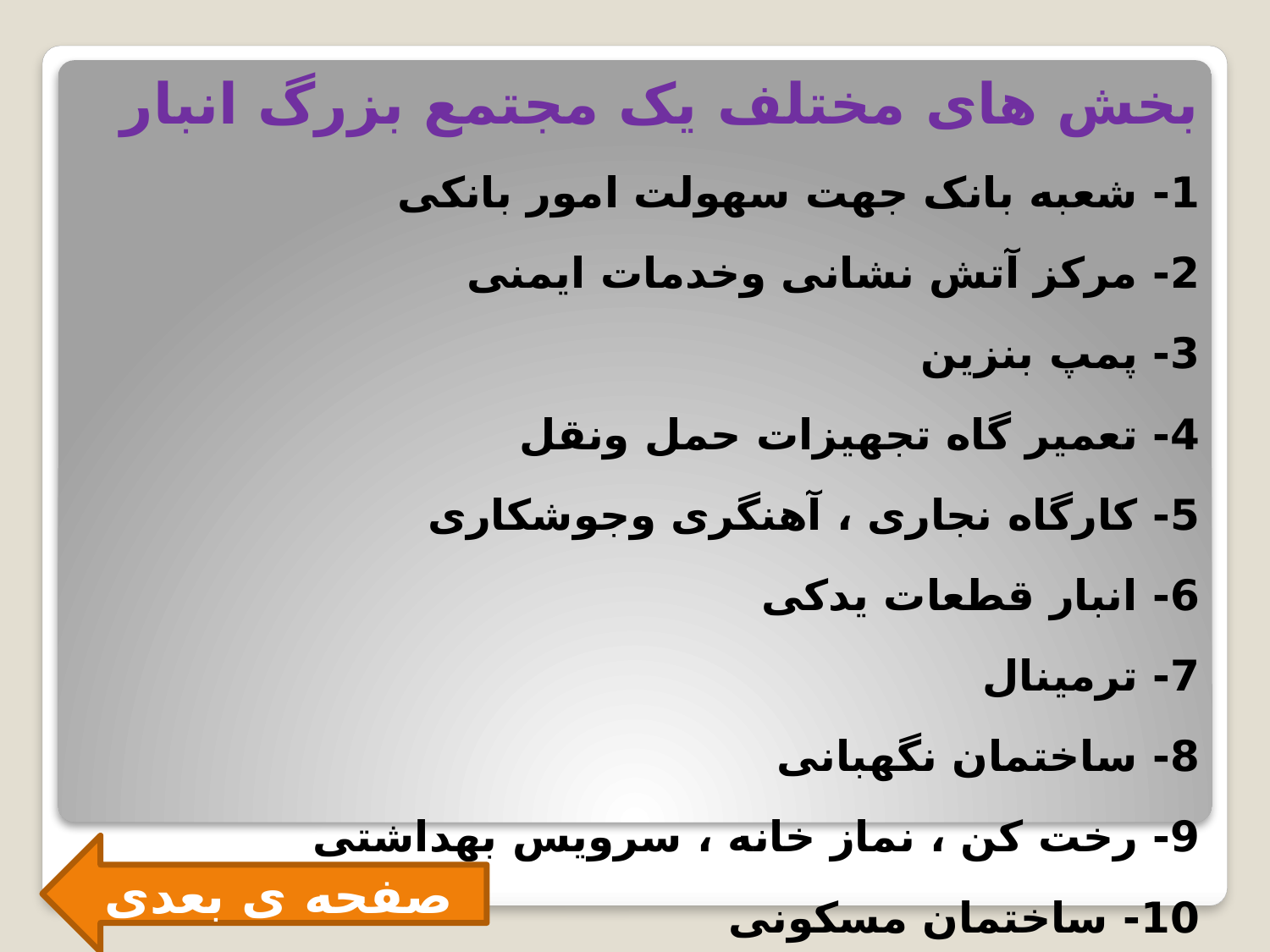

بخش های مختلف یک مجتمع بزرگ انبار
1- شعبه بانک جهت سهولت امور بانکی
2- مرکز آتش نشانی وخدمات ایمنی
3- پمپ بنزین
4- تعمیر گاه تجهیزات حمل ونقل
5- کارگاه نجاری ، آهنگری وجوشکاری
6- انبار قطعات یدکی
7- ترمینال
8- ساختمان نگهبانی
9- رخت کن ، نماز خانه ، سرویس بهداشتی
10- ساختمان مسکونی

صفحه ی بعدی